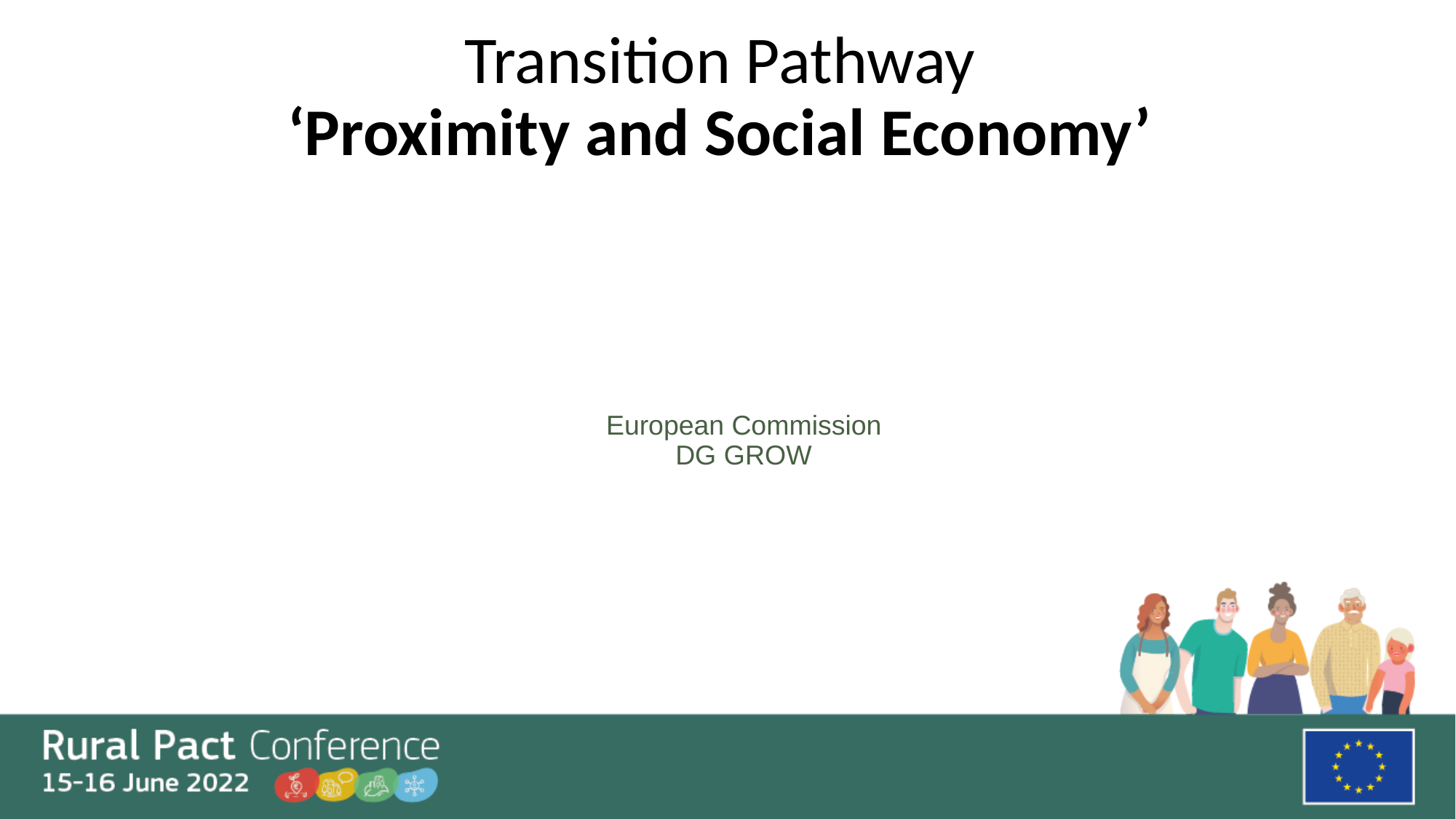

# Transition Pathway ‘Proximity and Social Economy’
European Commission
DG GROW